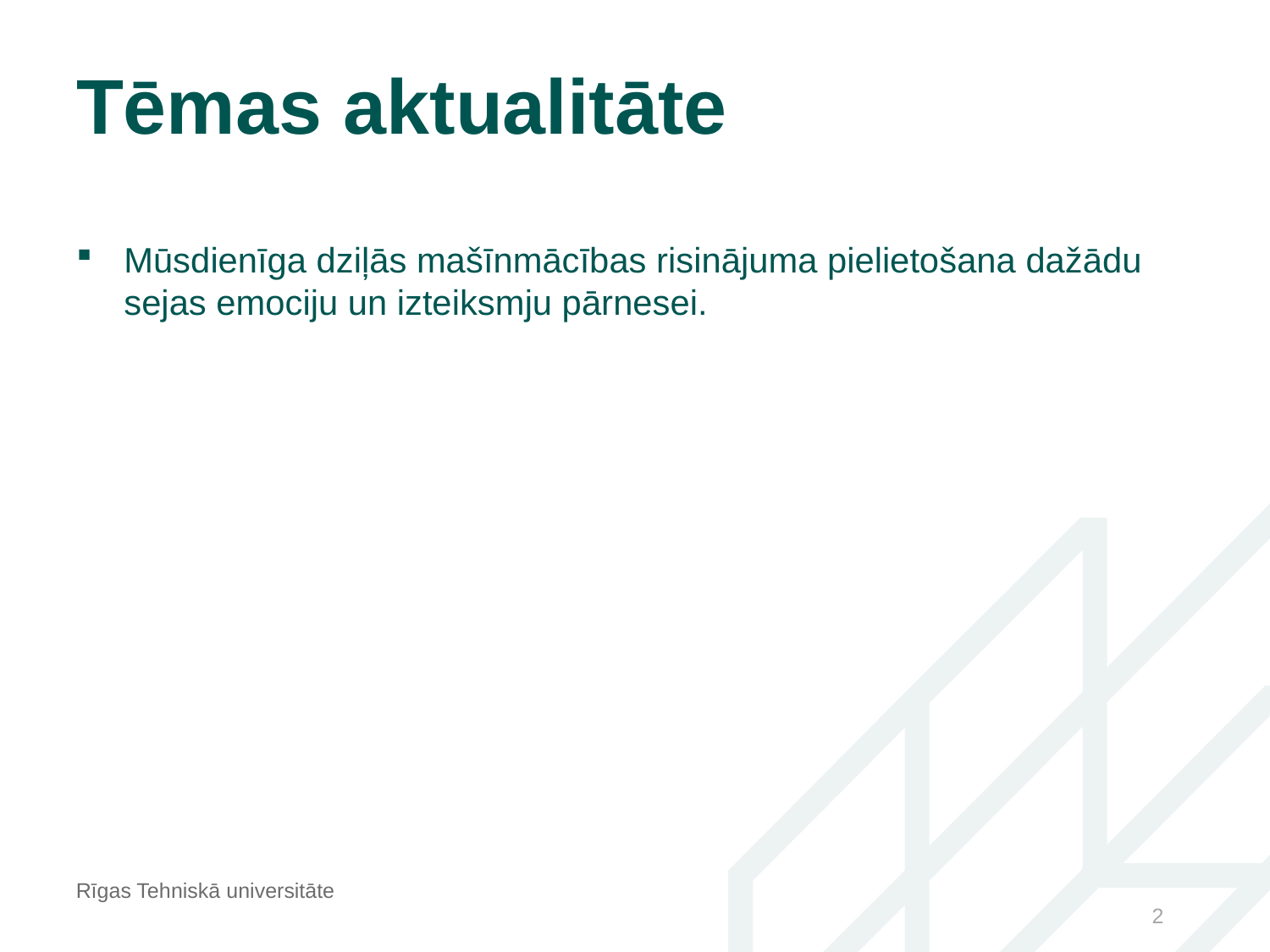

# Tēmas aktualitāte
Mūsdienīga dziļās mašīnmācības risinājuma pielietošana dažādu sejas emociju un izteiksmju pārnesei.
Rīgas Tehniskā universitāte